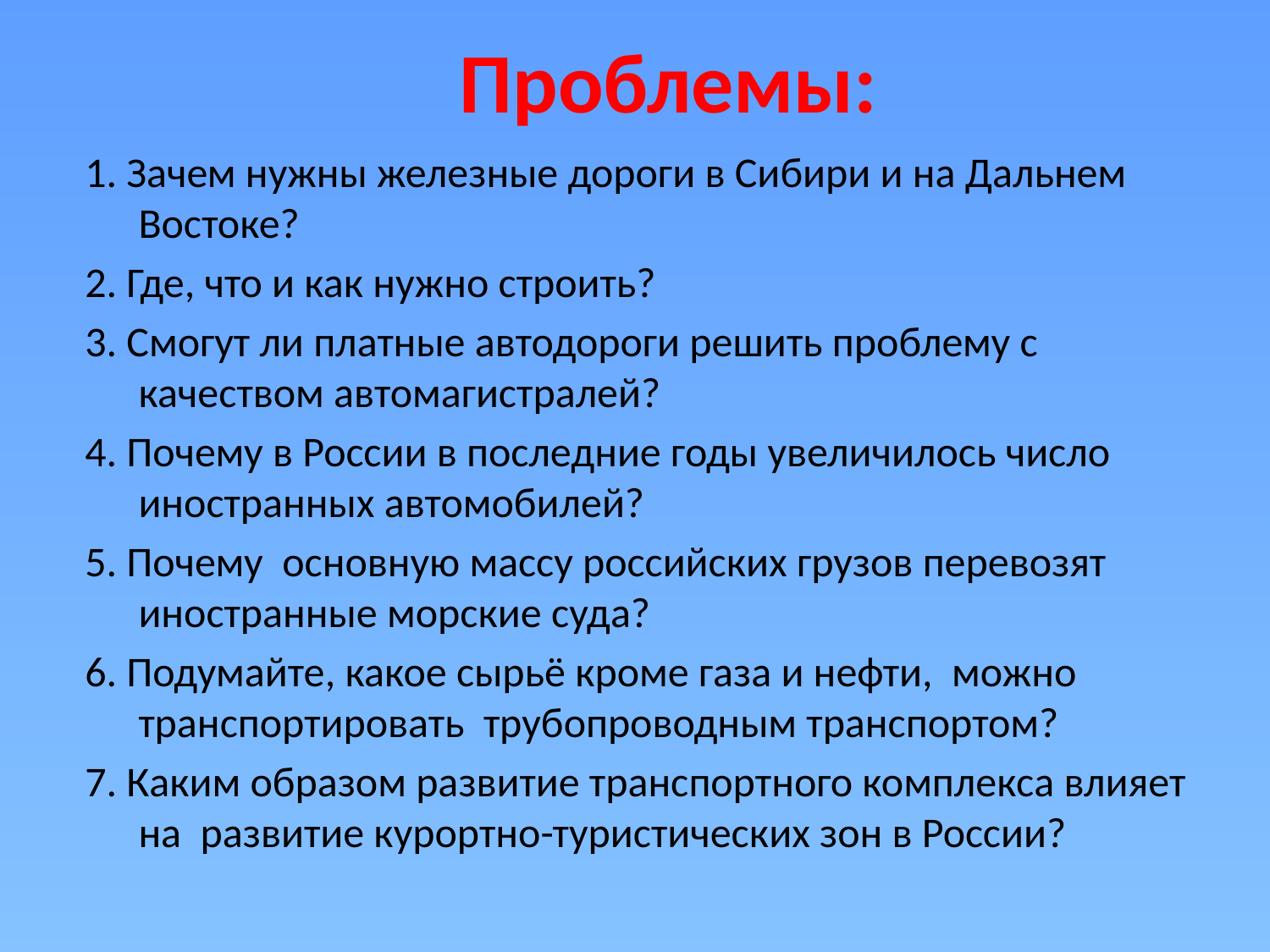

# Проблемы:
1. Зачем нужны железные дороги в Сибири и на Дальнем Востоке?
2. Где, что и как нужно строить?
3. Смогут ли платные автодороги решить проблему с качеством автомагистралей?
4. Почему в России в последние годы увеличилось число иностранных автомобилей?
5. Почему  основную массу российских грузов перевозят иностранные морские суда?
6. Подумайте, какое сырьё кроме газа и нефти,  можно транспортировать  трубопроводным транспортом?
7. Каким образом развитие транспортного комплекса влияет на  развитие курортно-туристических зон в России?